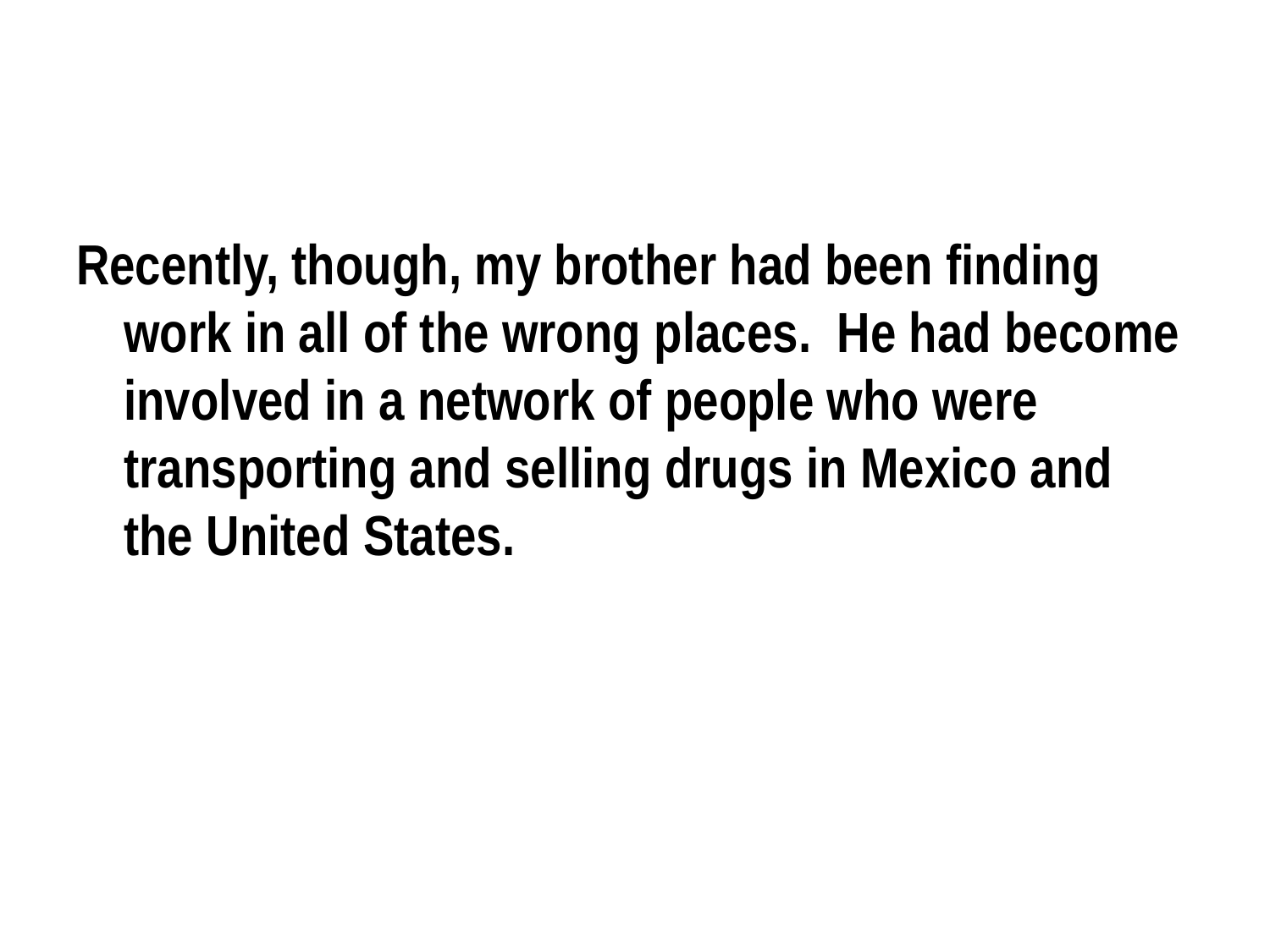

#
Recently, though, my brother had been finding work in all of the wrong places.  He had become involved in a network of people who were transporting and selling drugs in Mexico and the United States.